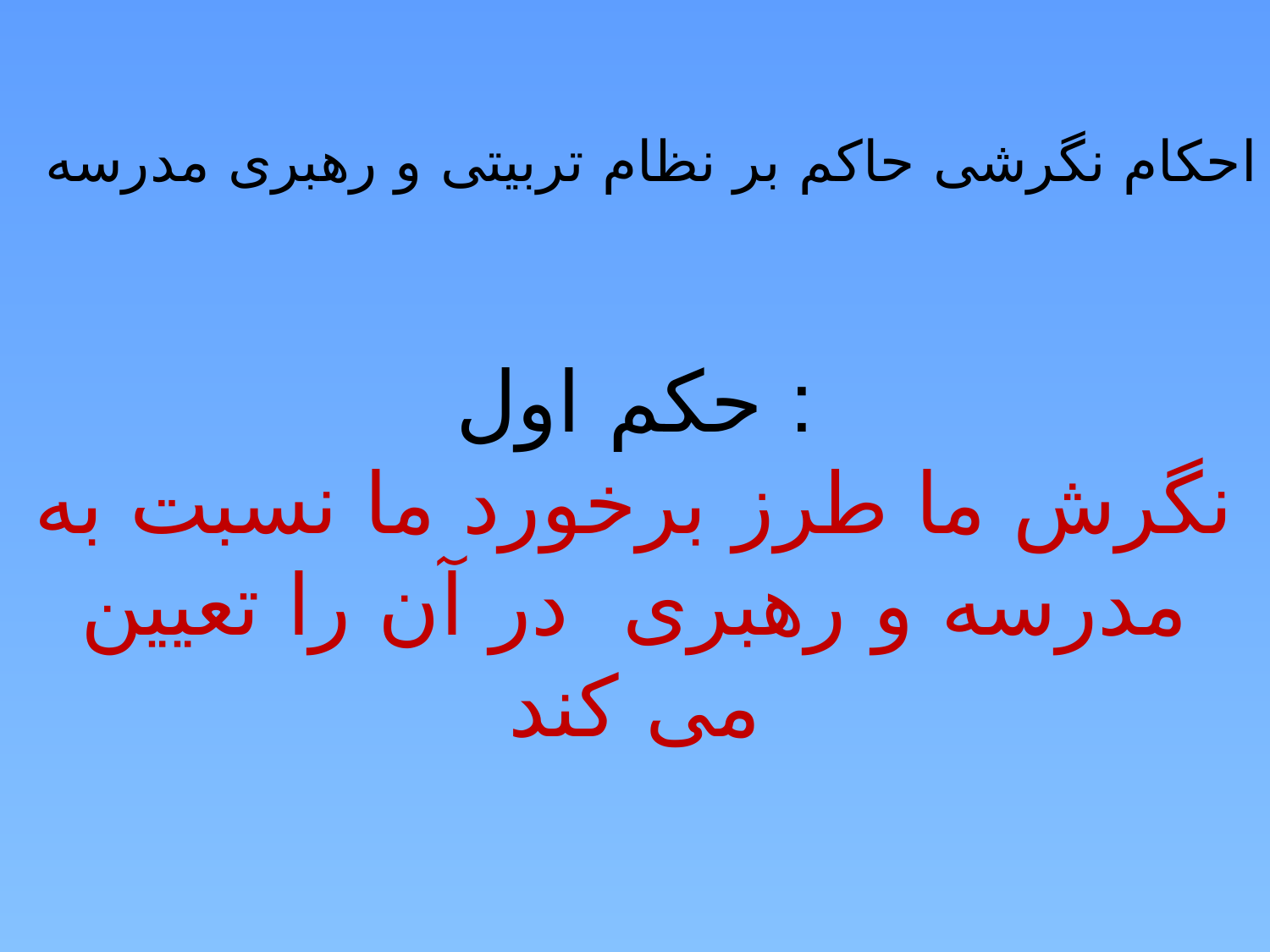

احکام نگرشی حاکم بر نظام تربیتی و رهبری مدرسه

حکم اول :
نگرش ما طرز برخورد ما نسبت به مدرسه و رهبری  در آن را تعیین می کند